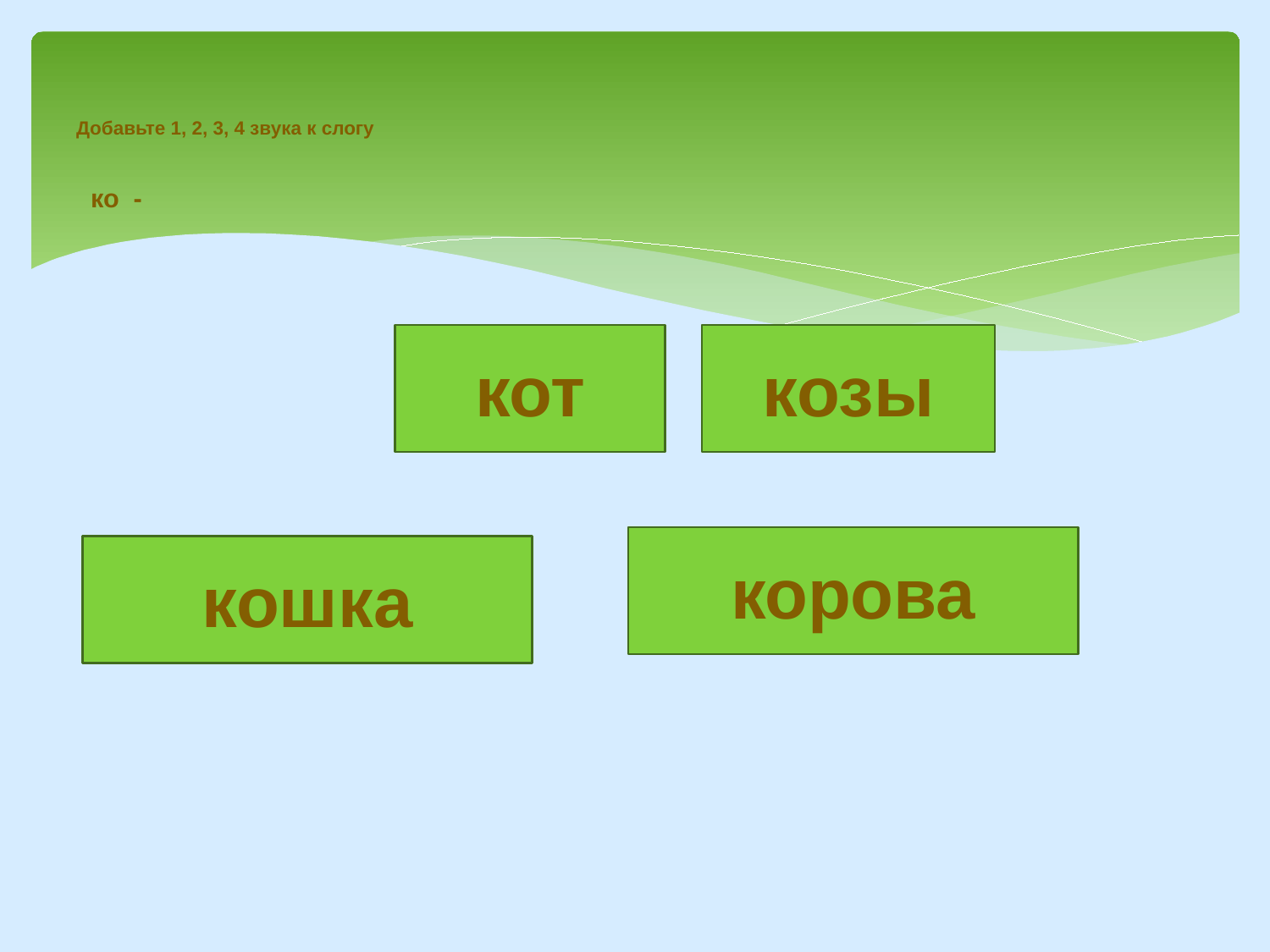

# Добавьте 1, 2, 3, 4 звука к слогу ко  -

кот
козы
корова
кошка